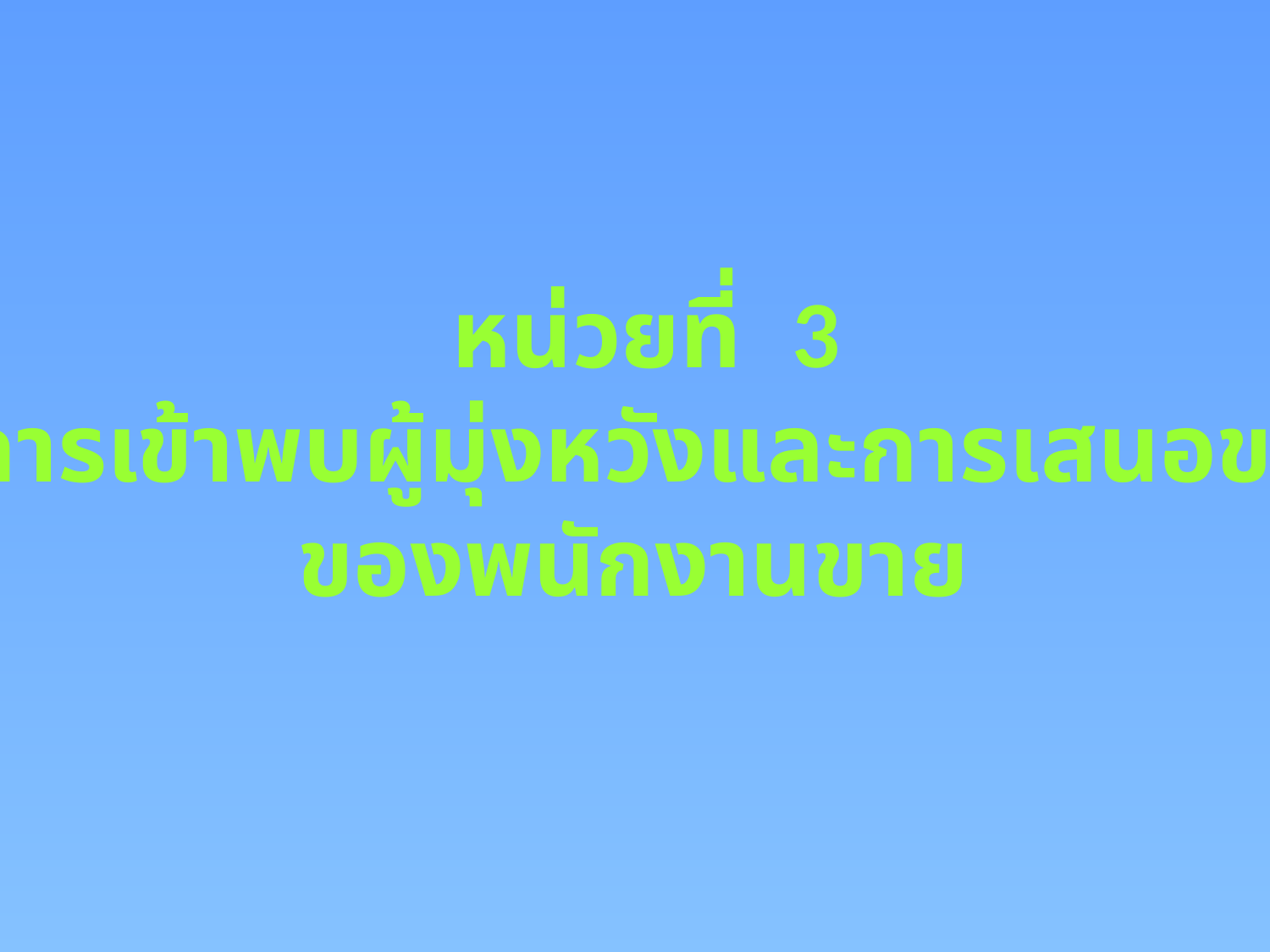

หน่วยที่  3
   การเข้าพบผู้มุ่งหวังและการเสนอขาย
ของพนักงานขาย